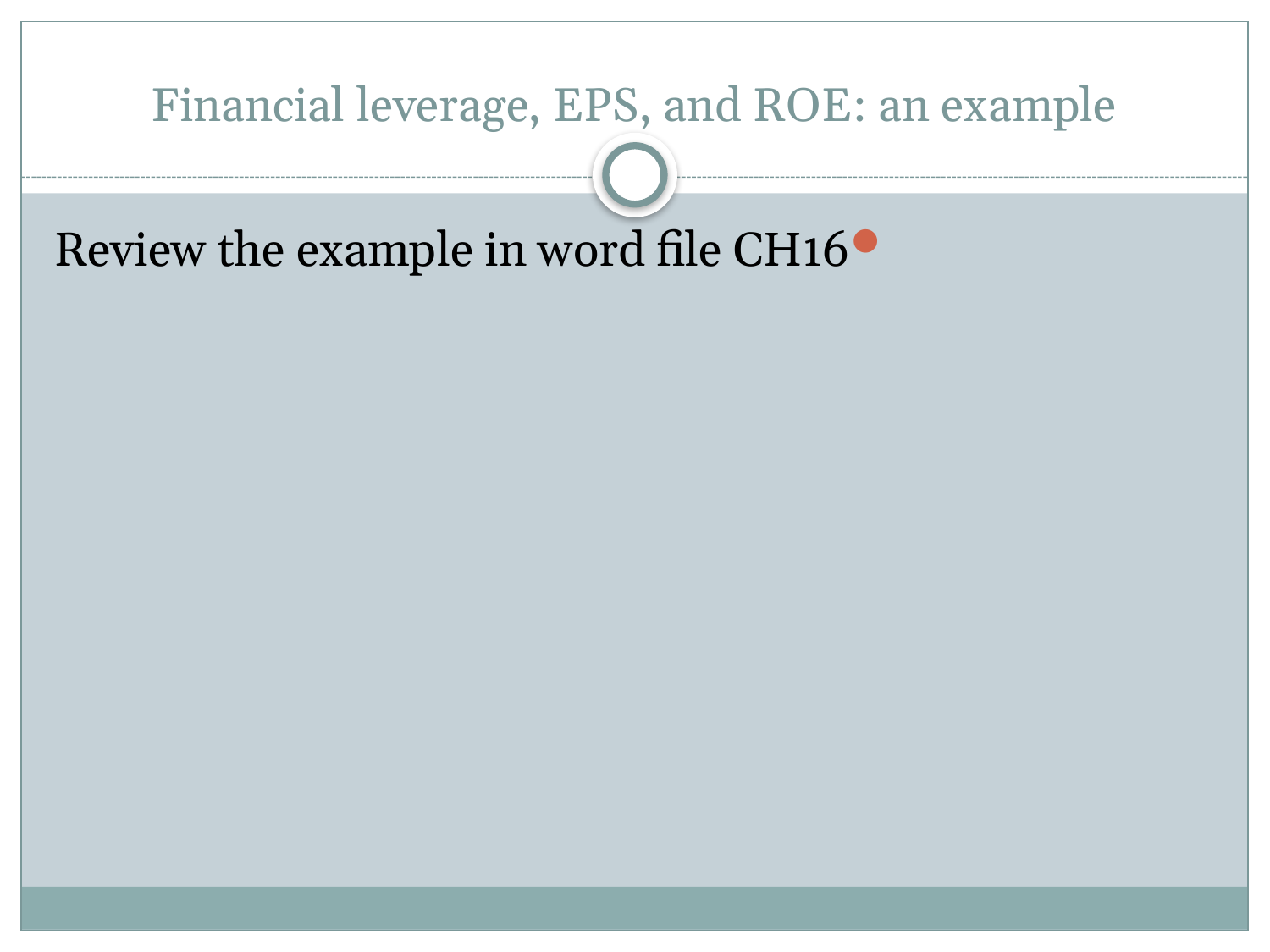

# Financial leverage, EPS, and ROE: an example
Review the example in word file CH16